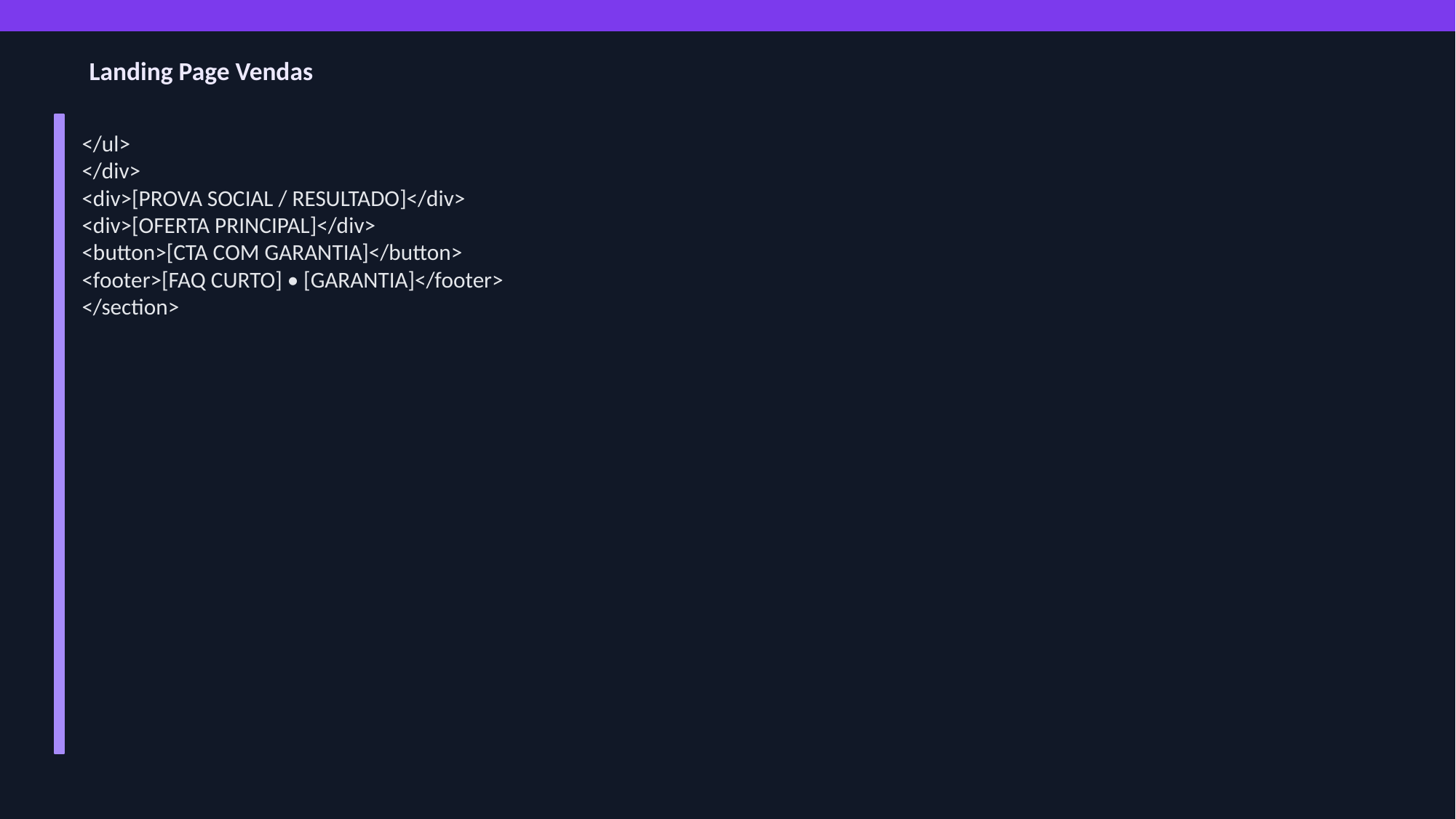

Landing Page Vendas

</ul>
</div>
<div>[PROVA SOCIAL / RESULTADO]</div>
<div>[OFERTA PRINCIPAL]</div>
<button>[CTA COM GARANTIA]</button>
<footer>[FAQ CURTO] • [GARANTIA]</footer>
</section>